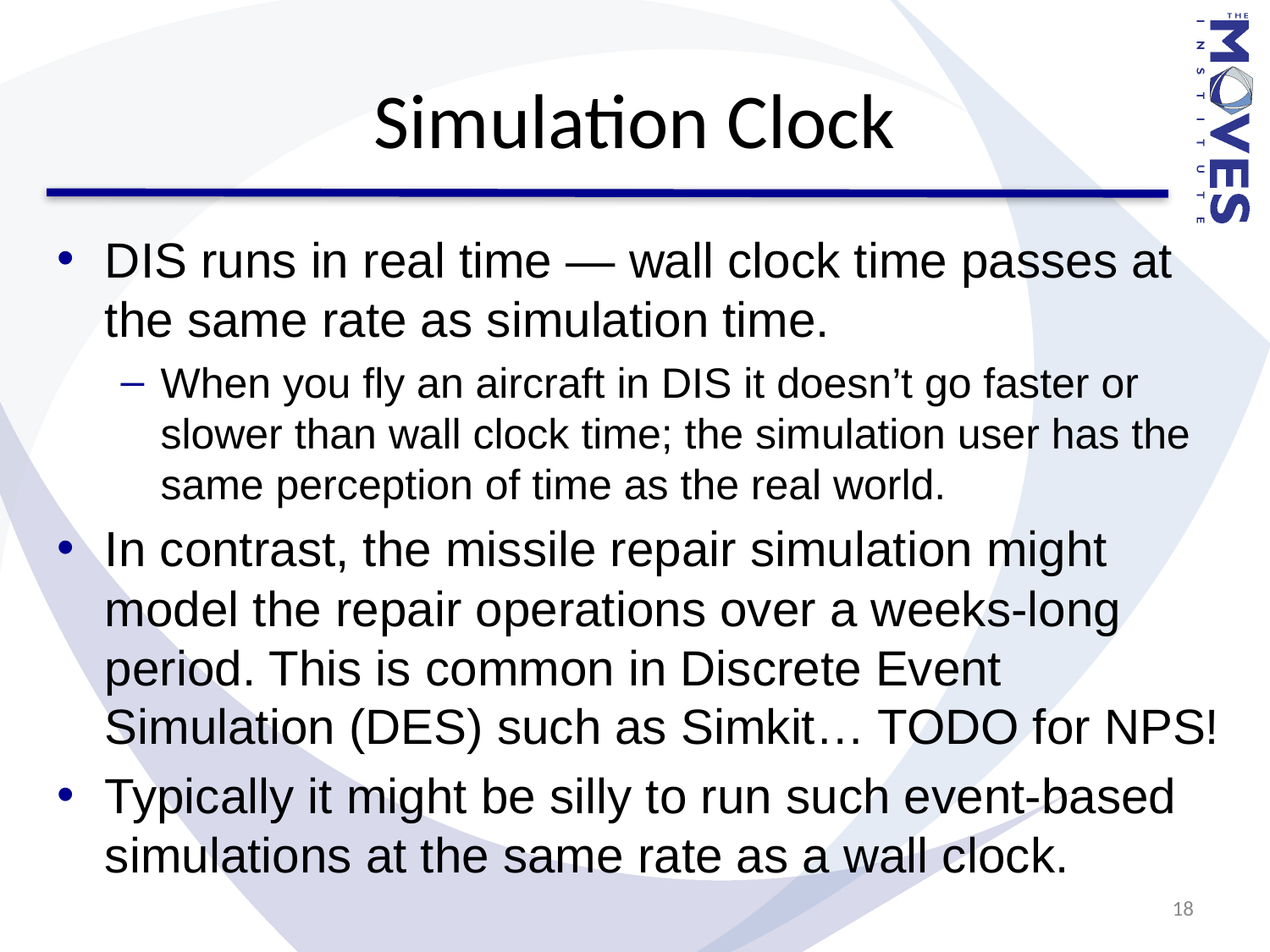

# Simulation Clock
DIS runs in real time — wall clock time passes at the same rate as simulation time.
When you fly an aircraft in DIS it doesn’t go faster or slower than wall clock time; the simulation user has the same perception of time as the real world.
In contrast, the missile repair simulation might model the repair operations over a weeks-long period. This is common in Discrete Event Simulation (DES) such as Simkit… TODO for NPS!
Typically it might be silly to run such event-based simulations at the same rate as a wall clock.
18